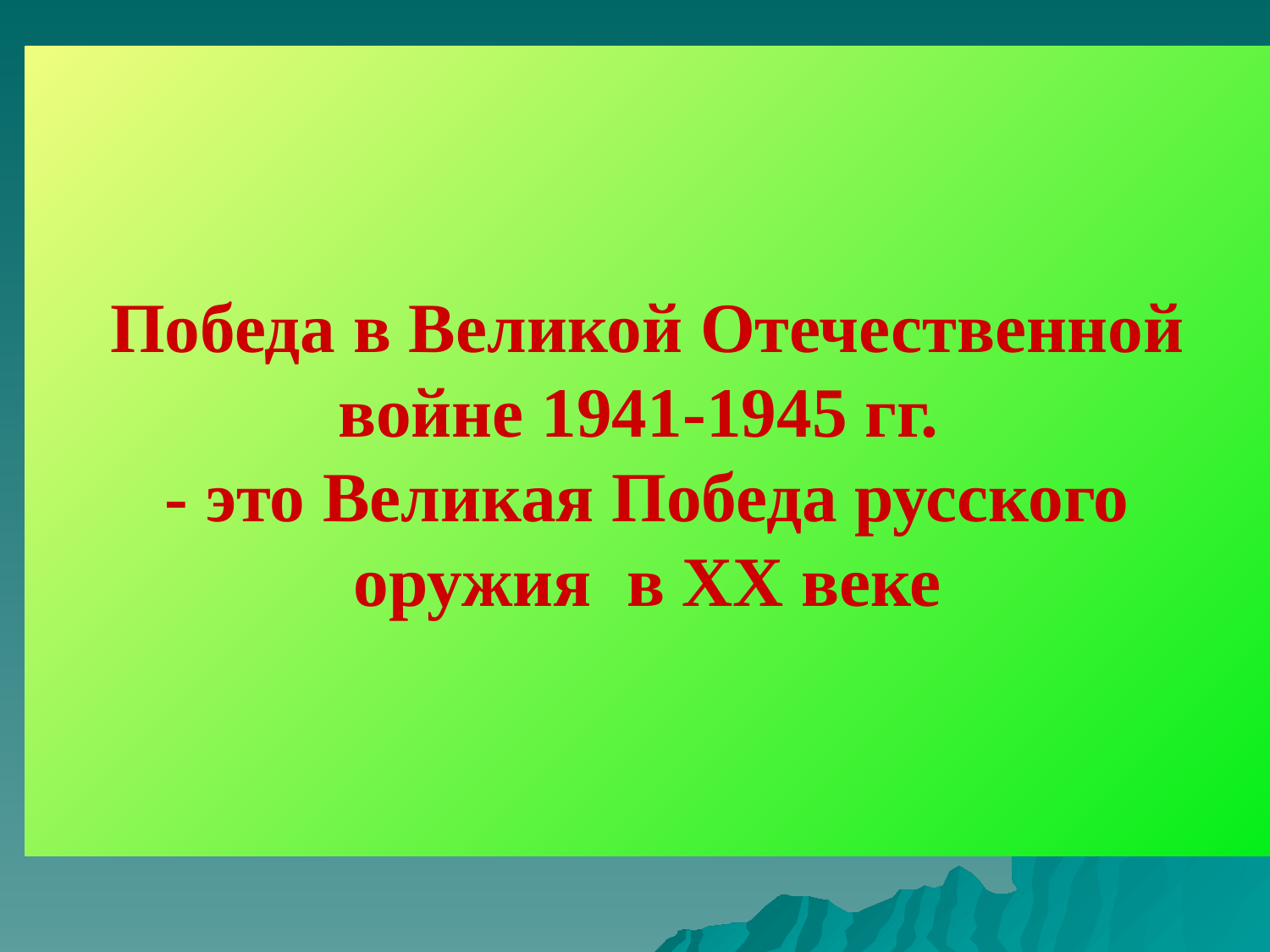

# Победа в Великой Отечественной войне 1941-1945 гг. - это Великая Победа русского оружия  в XX веке